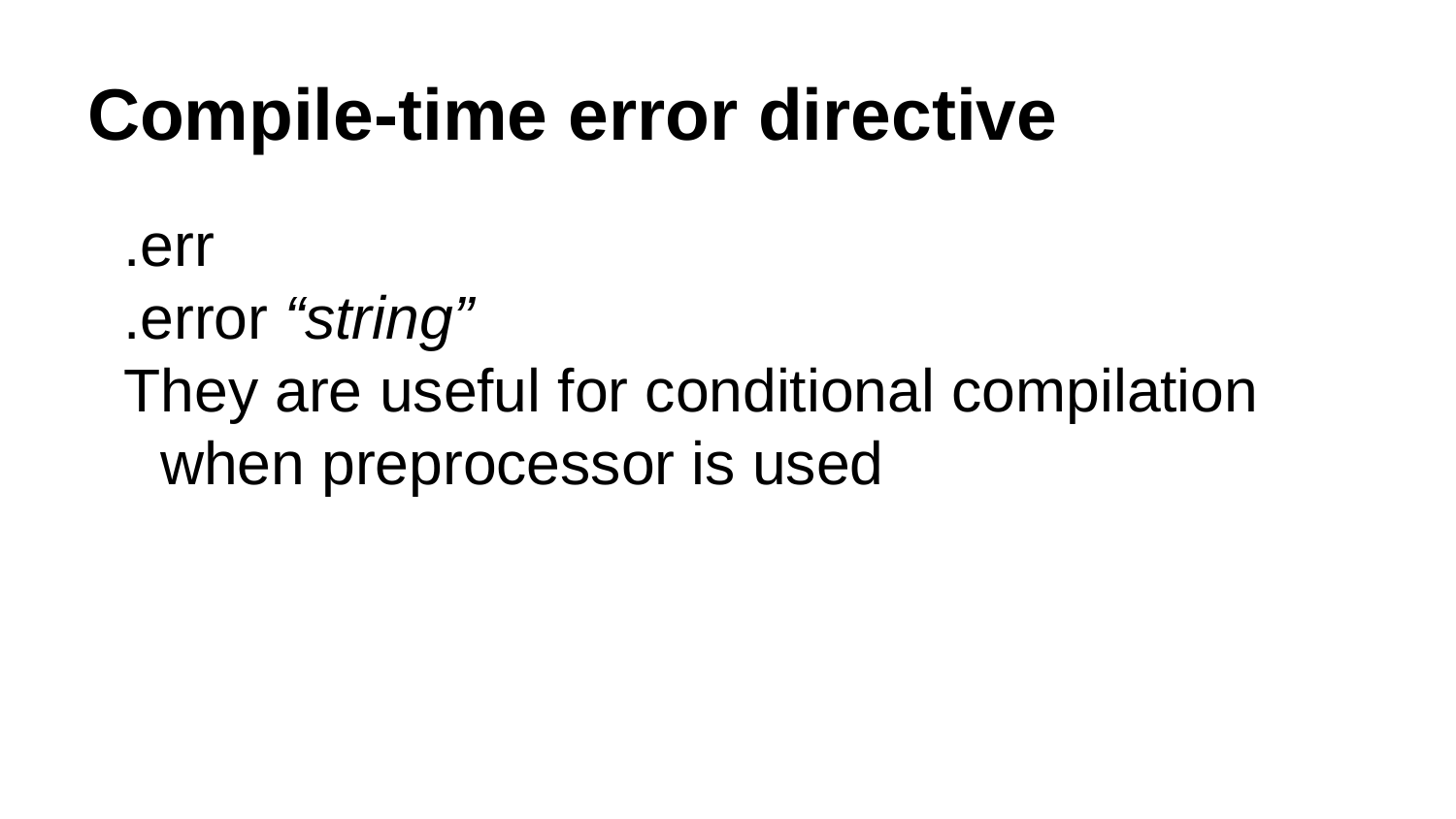

# Compile-time error directive
.err
.error “string”
They are useful for conditional compilation when preprocessor is used